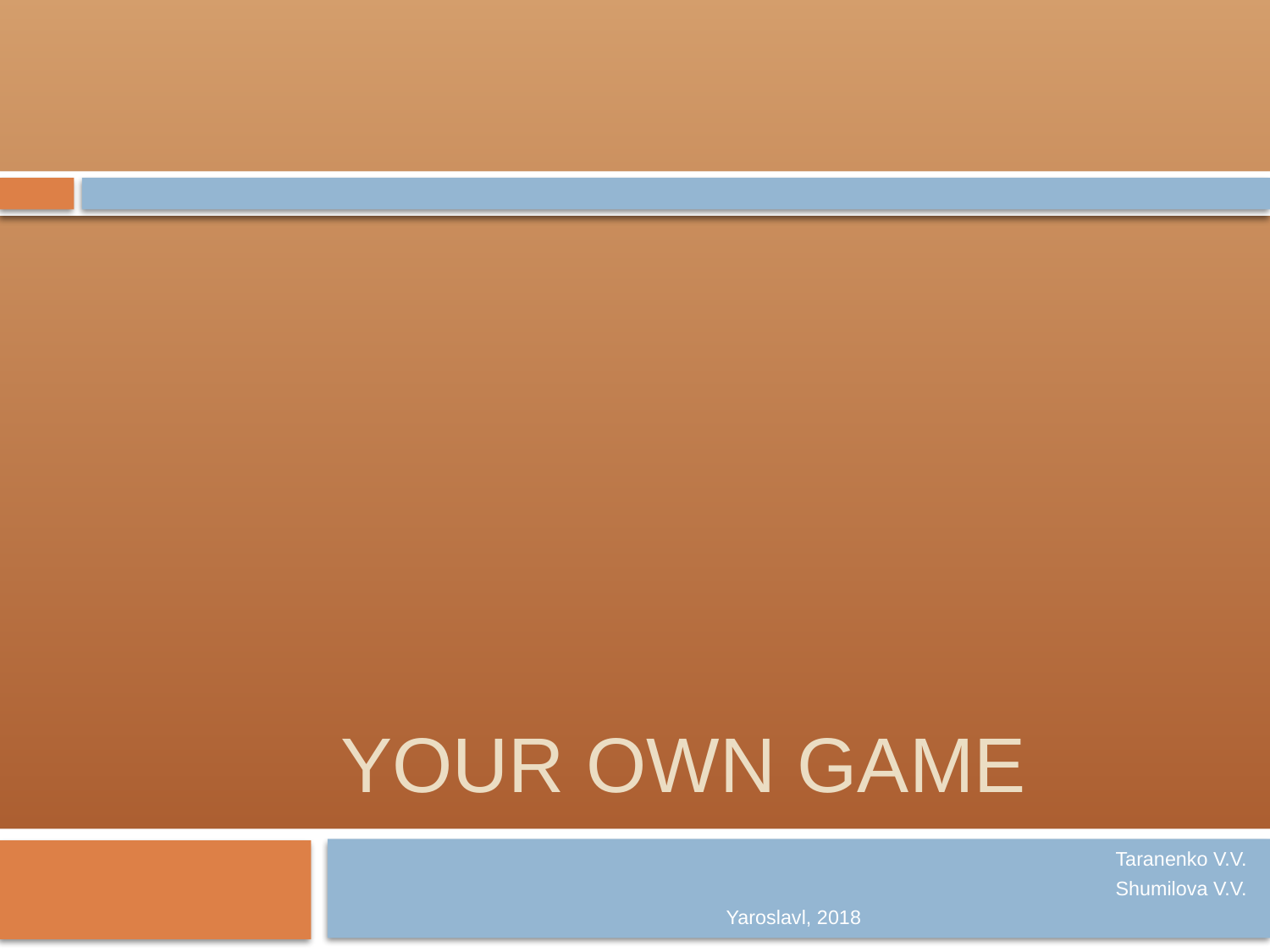

# Your own game
Taranenko V.V.
Shumilova V.V.
Yaroslavl, 2018